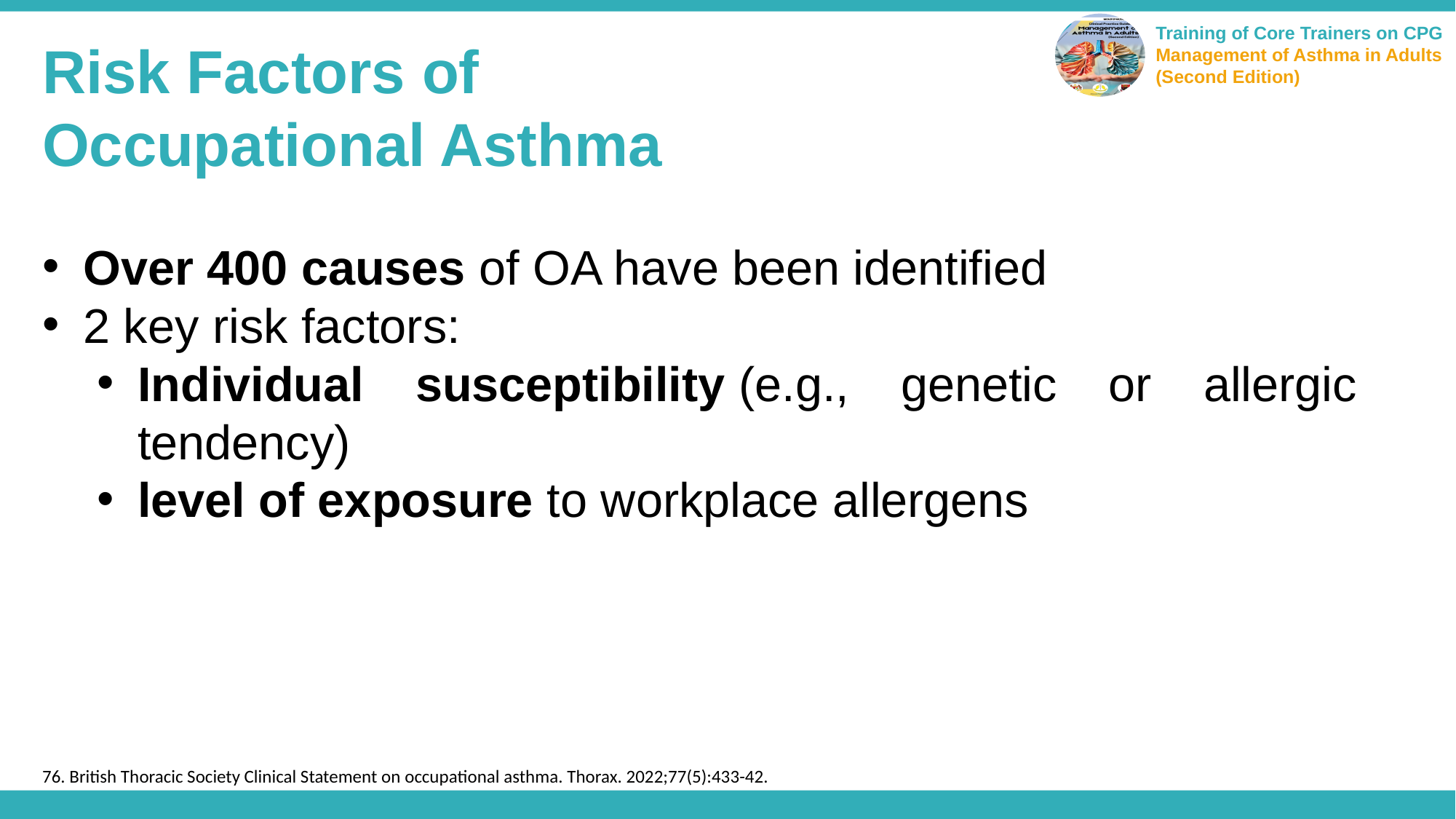

Risk Factors of
Occupational Asthma
Over 400 causes of OA have been identified
2 key risk factors:
Individual susceptibility (e.g., genetic or allergic tendency)
level of exposure to workplace allergens
76. British Thoracic Society Clinical Statement on occupational asthma. Thorax. 2022;77(5):433-42.